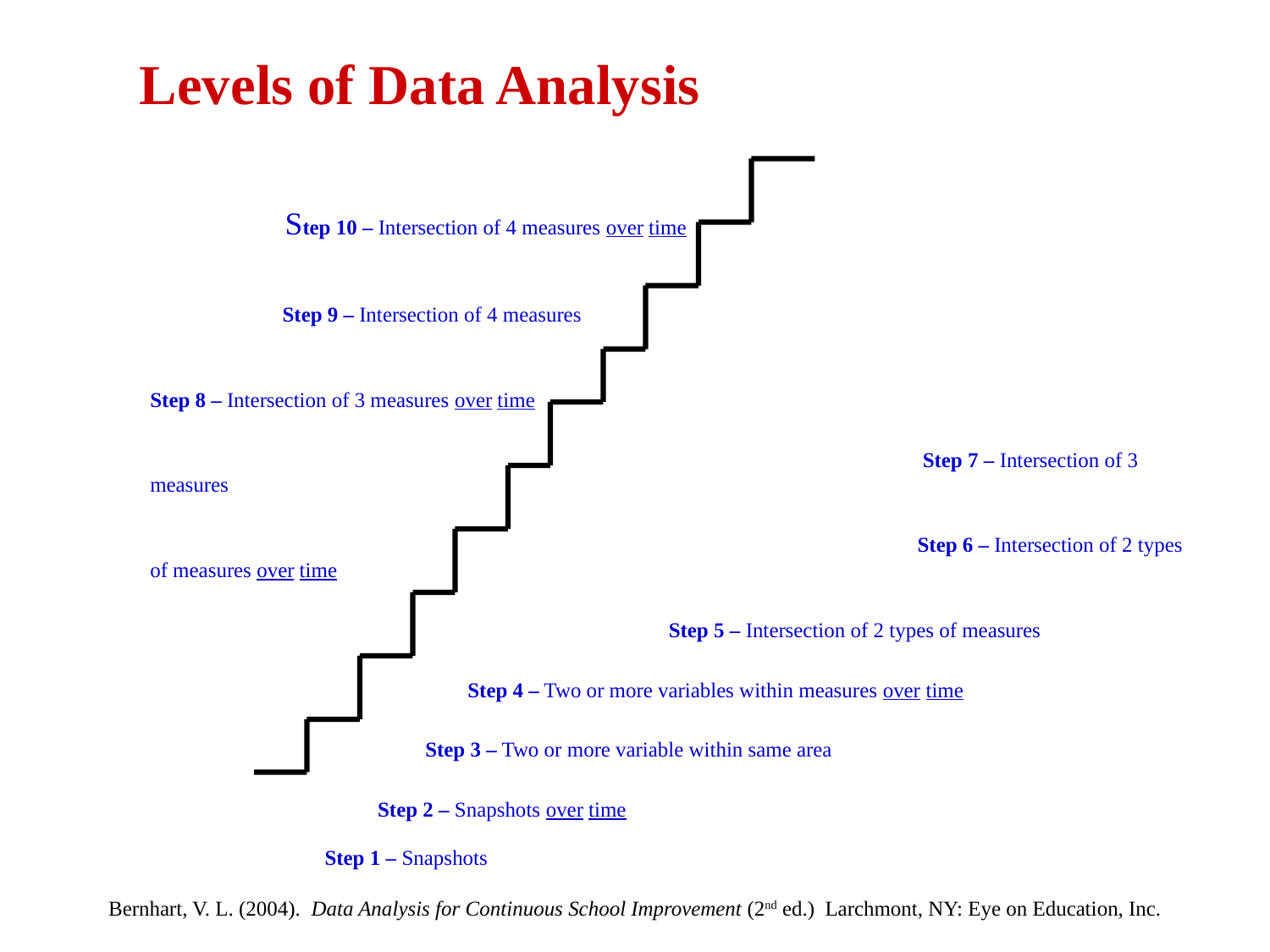

Levels of Data Analysis
				            					 Step 10 – Intersection of 4 measures over time

				         					 Step 9 – Intersection of 4 measures

								Step 8 – Intersection of 3 measures over time

			             			  Step 7 – Intersection of 3 measures

		                          			 Step 6 – Intersection of 2 types of measures over time

	                                         		  Step 5 – Intersection of 2 types of measures

                                                            Step 4 – Two or more variables within measures over time

                                                    Step 3 – Two or more variable within same area

                                           Step 2 – Snapshots over time

                                 Step 1 – Snapshots

Bernhart, V. L. (2004).  Data Analysis for Continuous School Improvement (2nd ed.)  Larchmont, NY: Eye on Education, Inc.